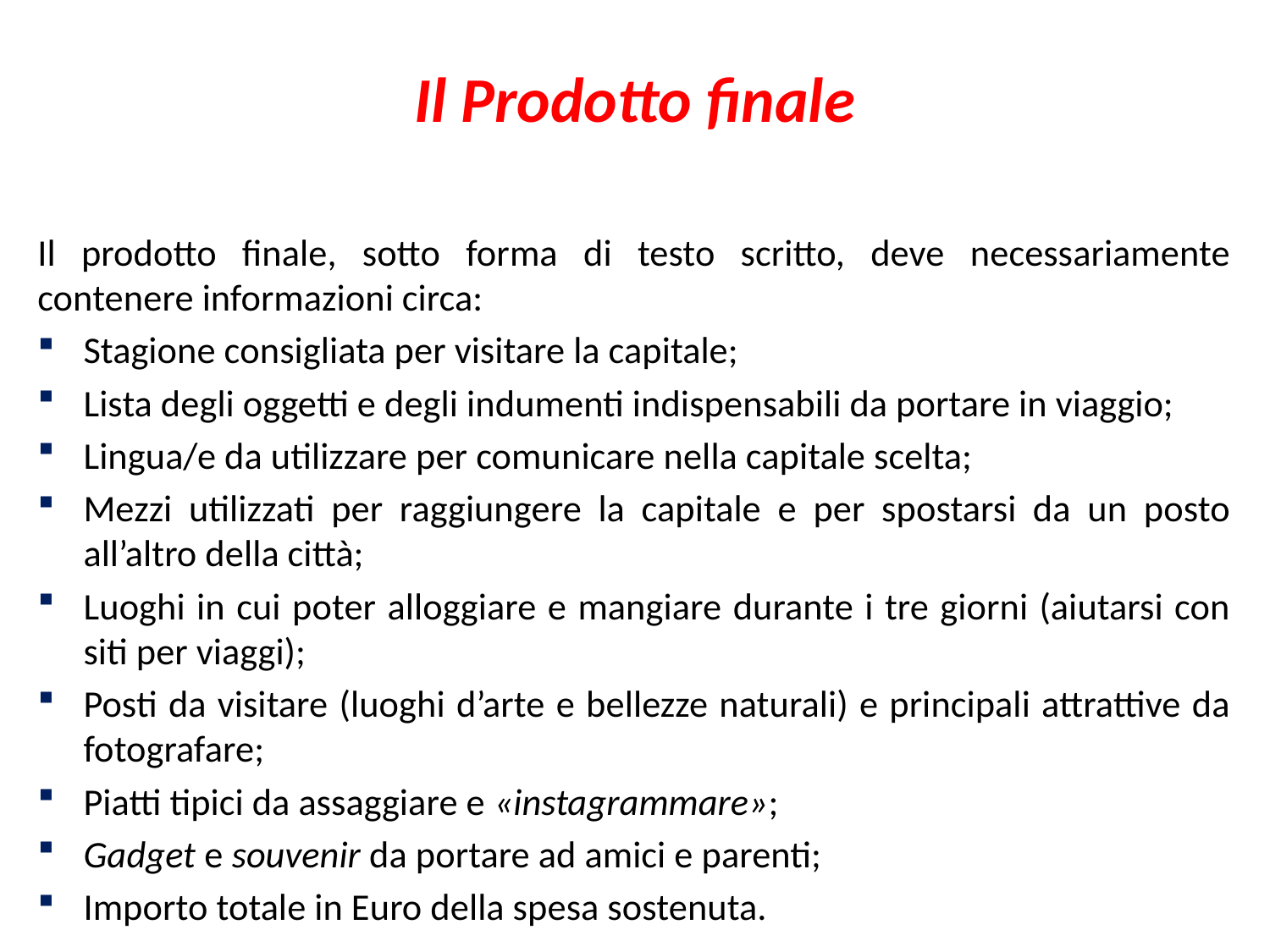

# Il Prodotto finale
Il prodotto finale, sotto forma di testo scritto, deve necessariamente contenere informazioni circa:
Stagione consigliata per visitare la capitale;
Lista degli oggetti e degli indumenti indispensabili da portare in viaggio;
Lingua/e da utilizzare per comunicare nella capitale scelta;
Mezzi utilizzati per raggiungere la capitale e per spostarsi da un posto all’altro della città;
Luoghi in cui poter alloggiare e mangiare durante i tre giorni (aiutarsi con siti per viaggi);
Posti da visitare (luoghi d’arte e bellezze naturali) e principali attrattive da fotografare;
Piatti tipici da assaggiare e «instagrammare»;
Gadget e souvenir da portare ad amici e parenti;
Importo totale in Euro della spesa sostenuta.